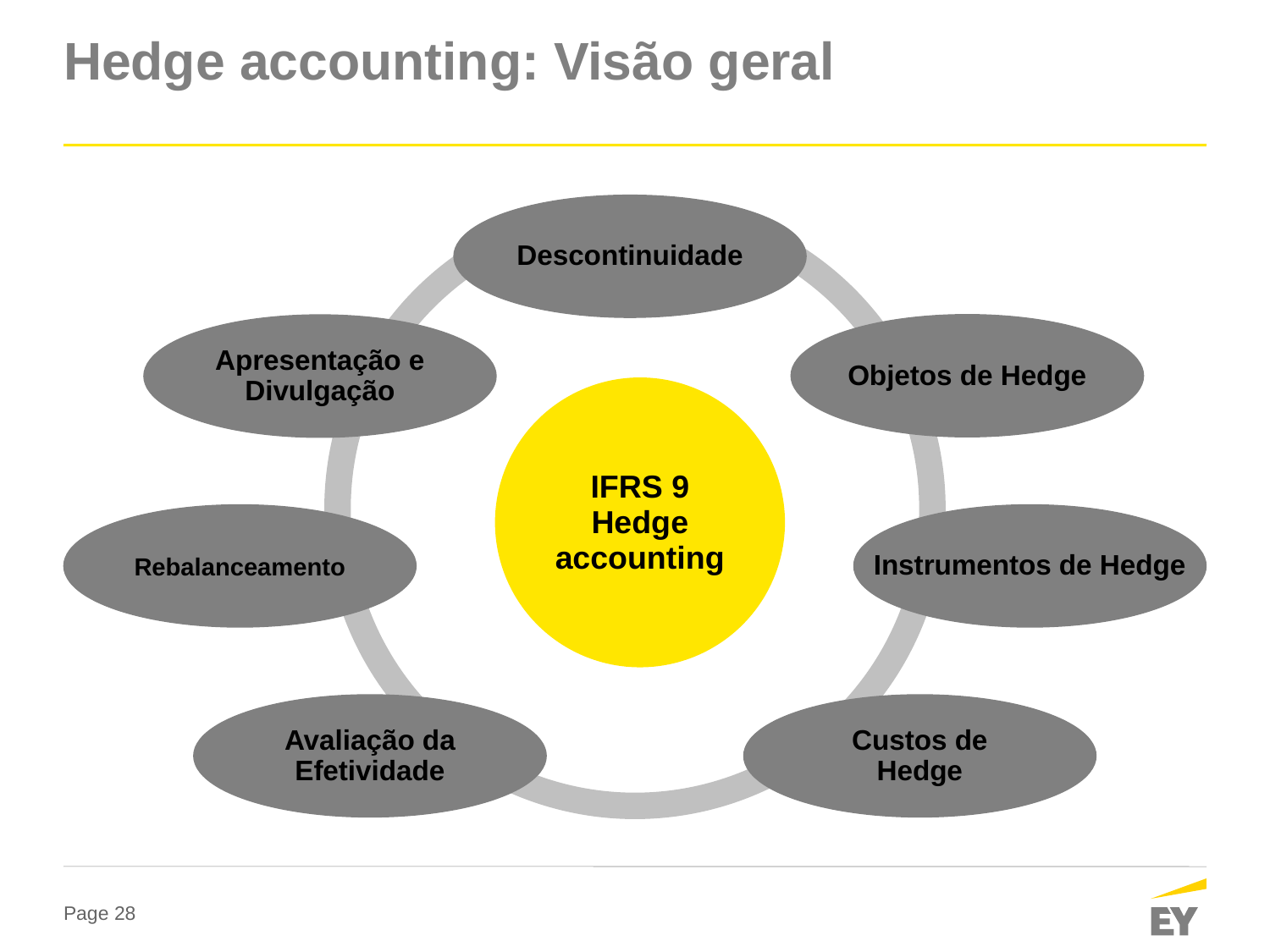

Hedge accounting: Visão geral

Descontinuidade

Objetos de Hedge
Apresentação e Divulgação
IFRS 9
Hedge
accounting
Rebalanceamento
Instrumentos de Hedge
Avaliação da Efetividade
Custos de
Hedge